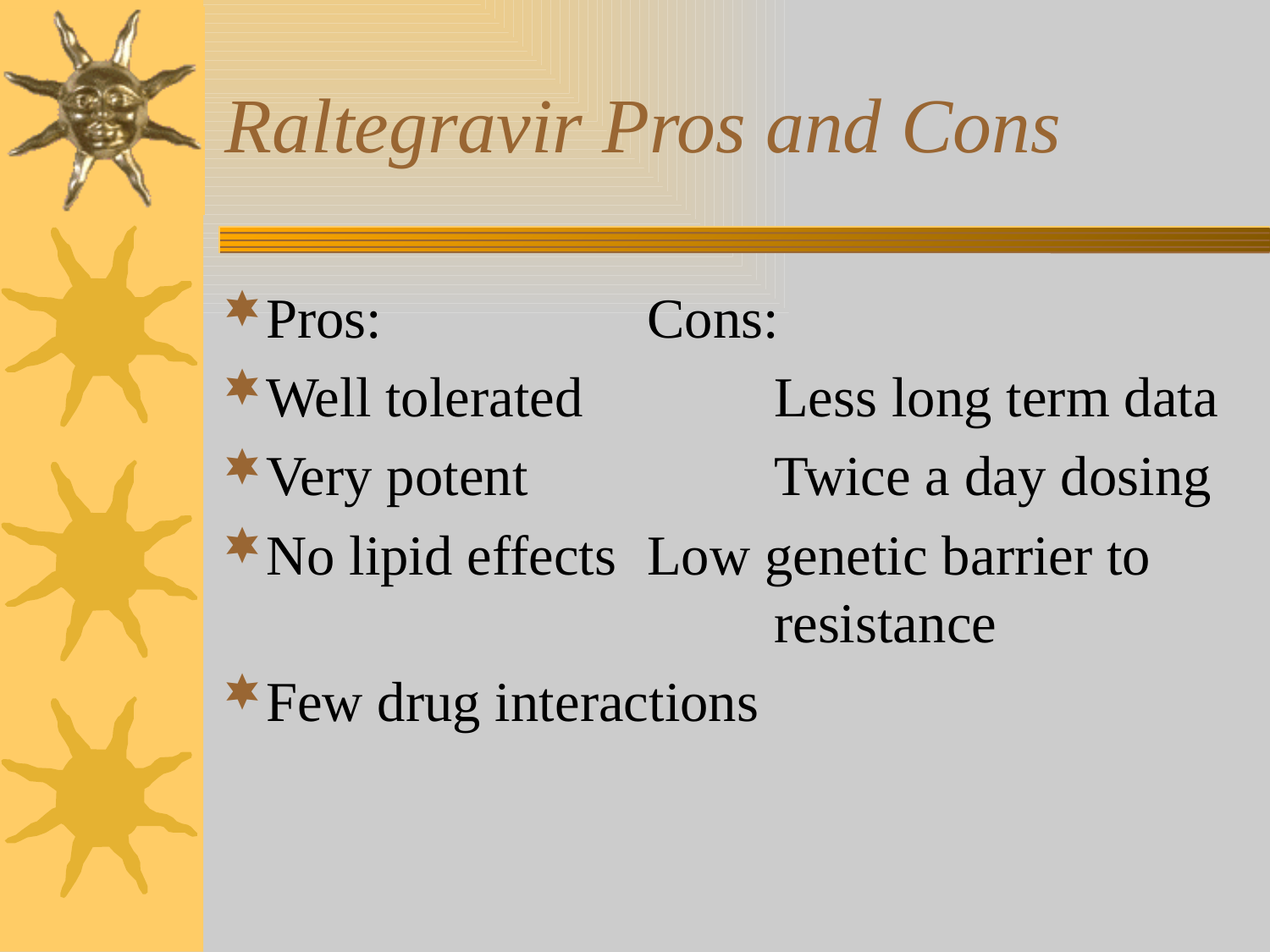

# Raltegravir Pros and Cons
Pros:			Cons:
Well tolerated		Less long term data
Very potent		Twice a day dosing
No lipid effects	Low genetic barrier to 				resistance
Few drug interactions